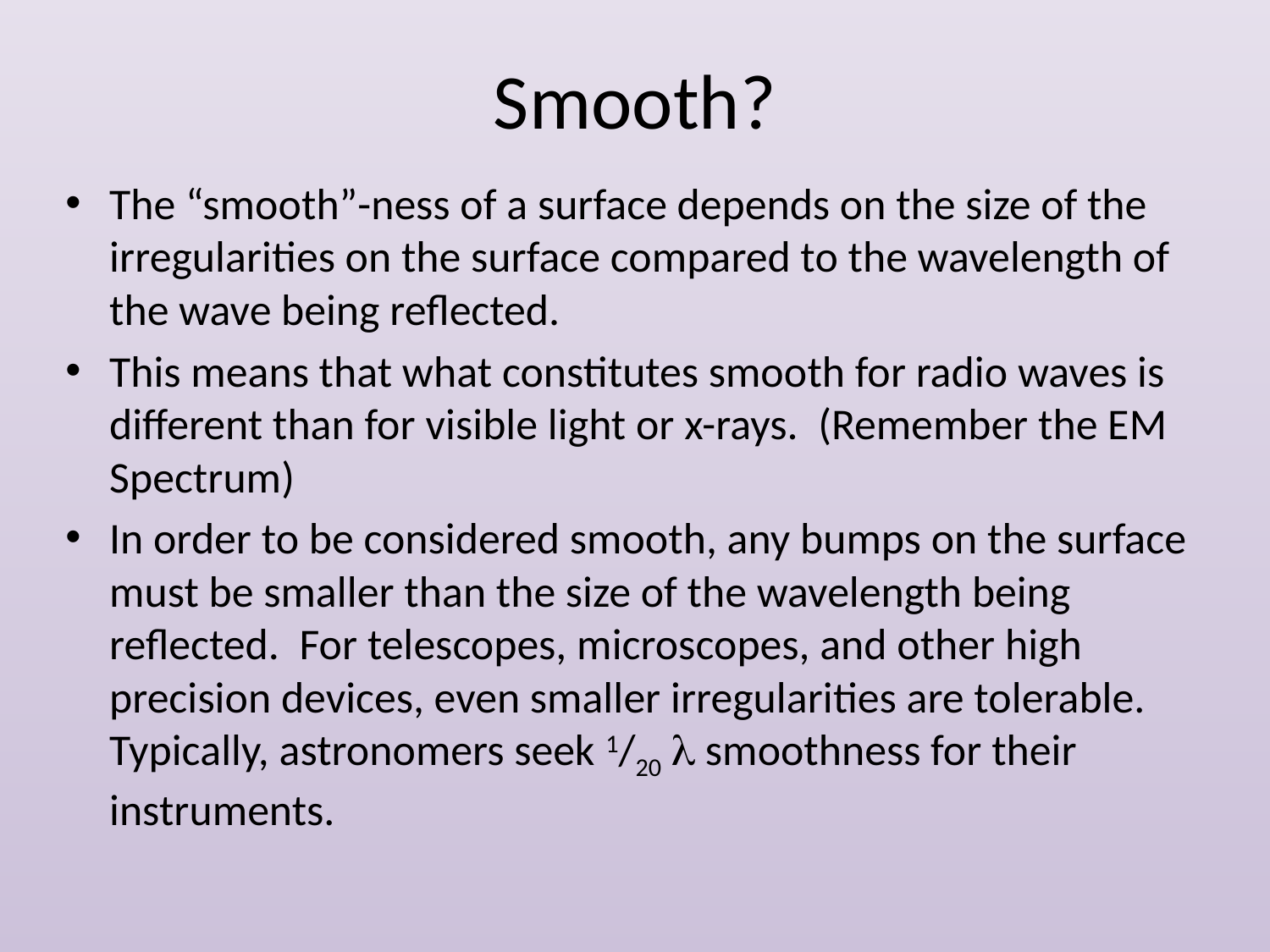

# Smooth?
The “smooth”-ness of a surface depends on the size of the irregularities on the surface compared to the wavelength of the wave being reflected.
This means that what constitutes smooth for radio waves is different than for visible light or x-rays.  (Remember the EM Spectrum)
In order to be considered smooth, any bumps on the surface must be smaller than the size of the wavelength being reflected.  For telescopes, microscopes, and other high precision devices, even smaller irregularities are tolerable.  Typically, astronomers seek 1/20 λ smoothness for their instruments.